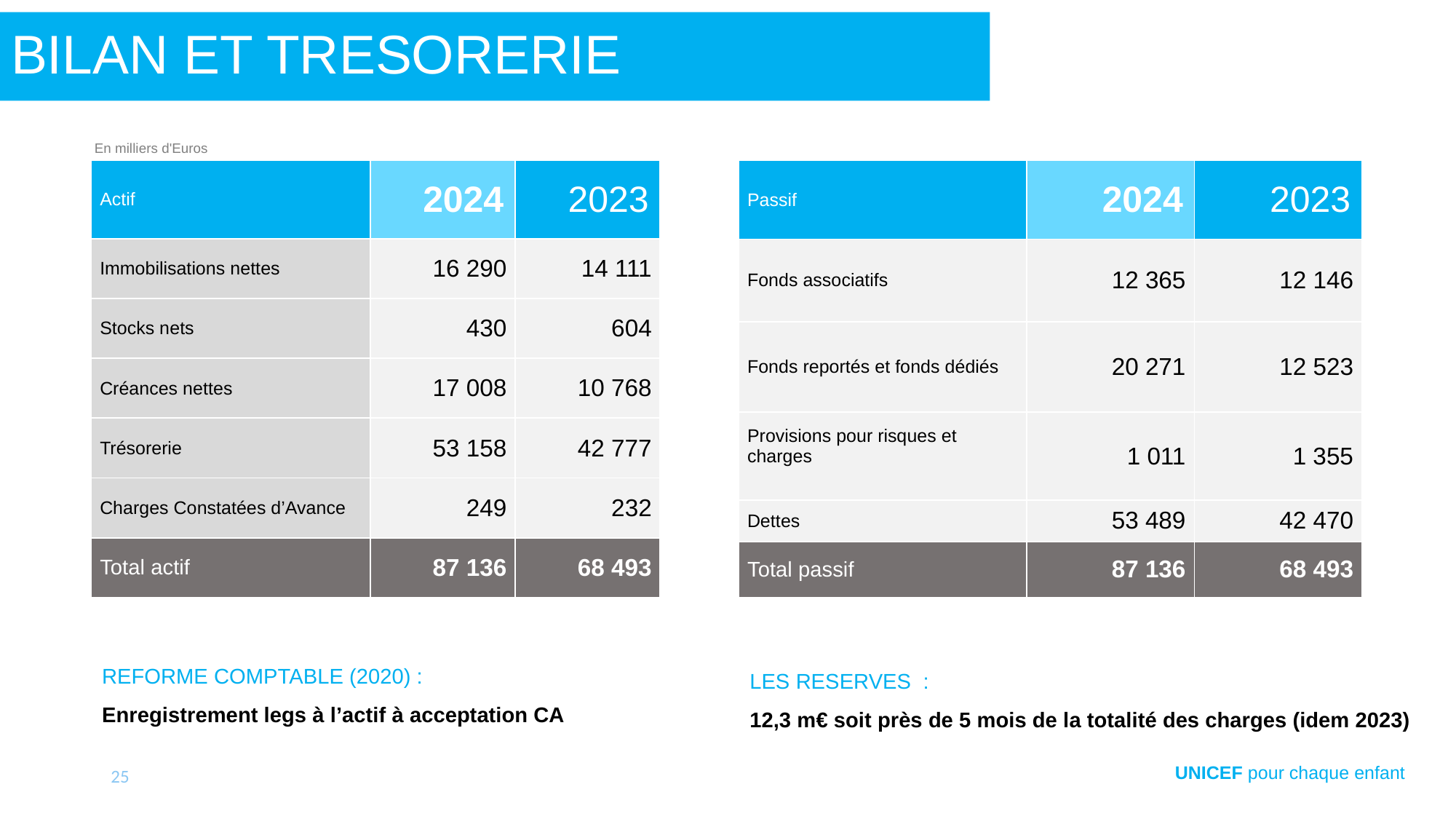

# BILAN ET TRESORERIE
En milliers d'Euros
| Passif | 2024 | 2023 |
| --- | --- | --- |
| Fonds associatifs | 12 365 | 12 146 |
| Fonds reportés et fonds dédiés | 20 271 | 12 523 |
| Provisions pour risques et charges | 1 011 | 1 355 |
| Dettes | 53 489 | 42 470 |
| Total passif | 87 136 | 68 493 |
| Actif | 2024 | 2023 |
| --- | --- | --- |
| Immobilisations nettes | 16 290 | 14 111 |
| Stocks nets | 430 | 604 |
| Créances nettes | 17 008 | 10 768 |
| Trésorerie | 53 158 | 42 777 |
| Charges Constatées d’Avance | 249 | 232 |
| Total actif | 87 136 | 68 493 |
REFORME COMPTABLE (2020) :
Enregistrement legs à l’actif à acceptation CA
LES RESERVES  :
12,3 m€ soit près de 5 mois de la totalité des charges (idem 2023)

25